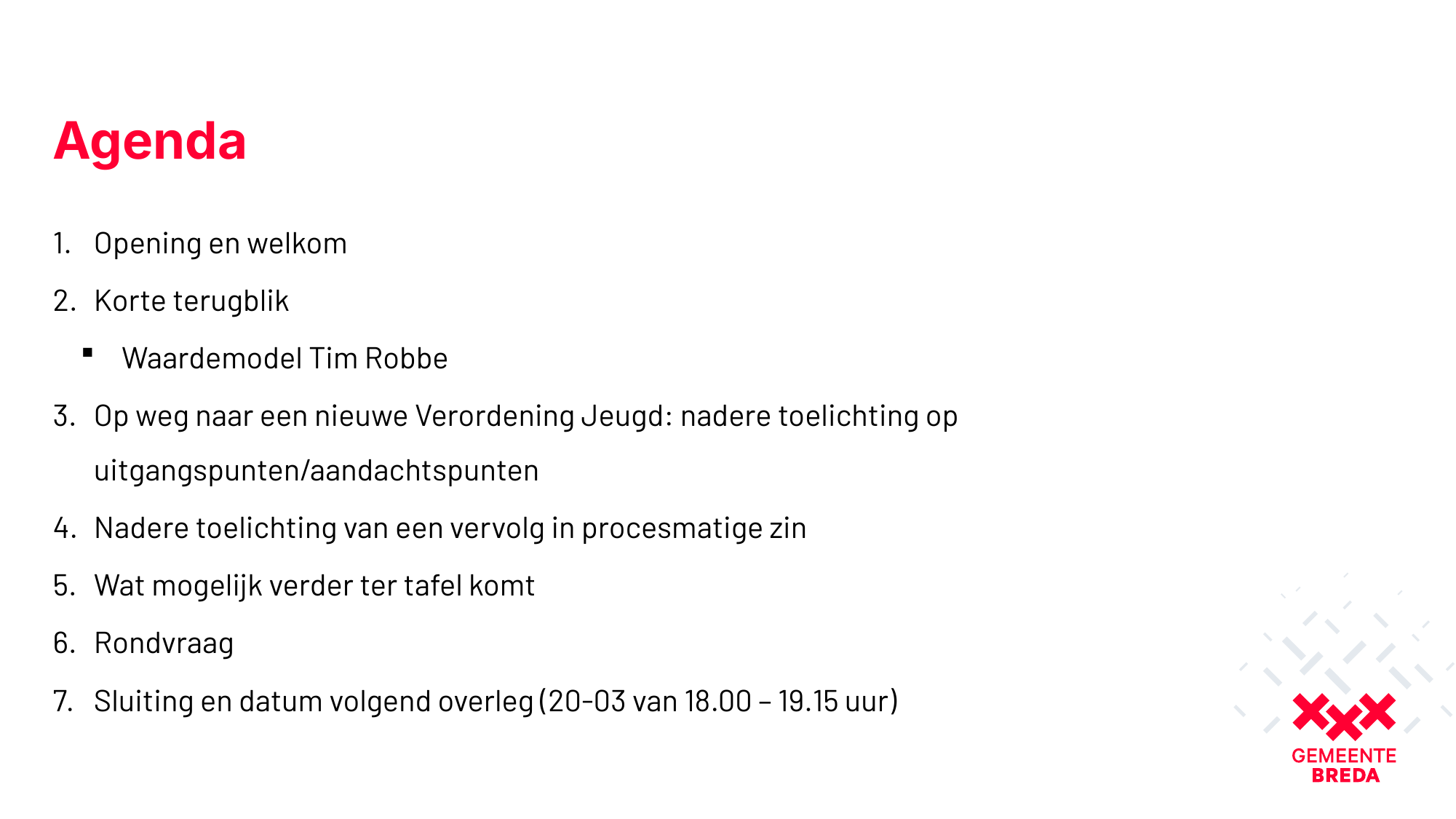

# Agenda
Opening en welkom
Korte terugblik
Waardemodel Tim Robbe
Op weg naar een nieuwe Verordening Jeugd: nadere toelichting op uitgangspunten/aandachtspunten
Nadere toelichting van een vervolg in procesmatige zin
Wat mogelijk verder ter tafel komt
Rondvraag
Sluiting en datum volgend overleg (20-03 van 18.00 – 19.15 uur)